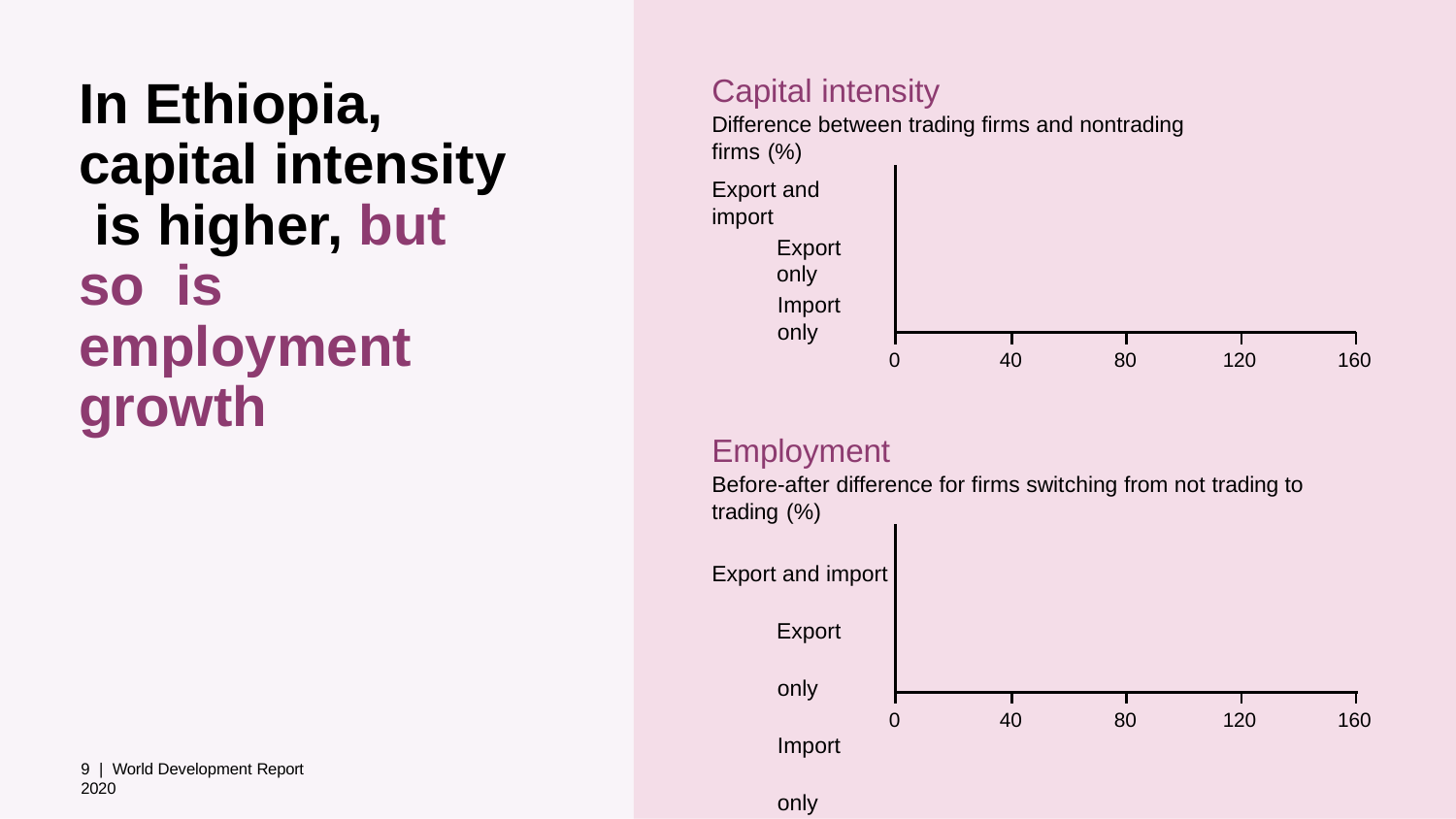

Capital intensity
Difference between trading firms and nontrading firms (%)

Export and import
Export only
Import only

0
40
80
120
160
# In Ethiopia,  capital intensity  is higher, but so  is employment  growth

Employment
Before-after difference for firms switching from not trading to trading (%)

Export and import
Export only  Import only

0
40
80
120
160

9  |  World Development Report 2020